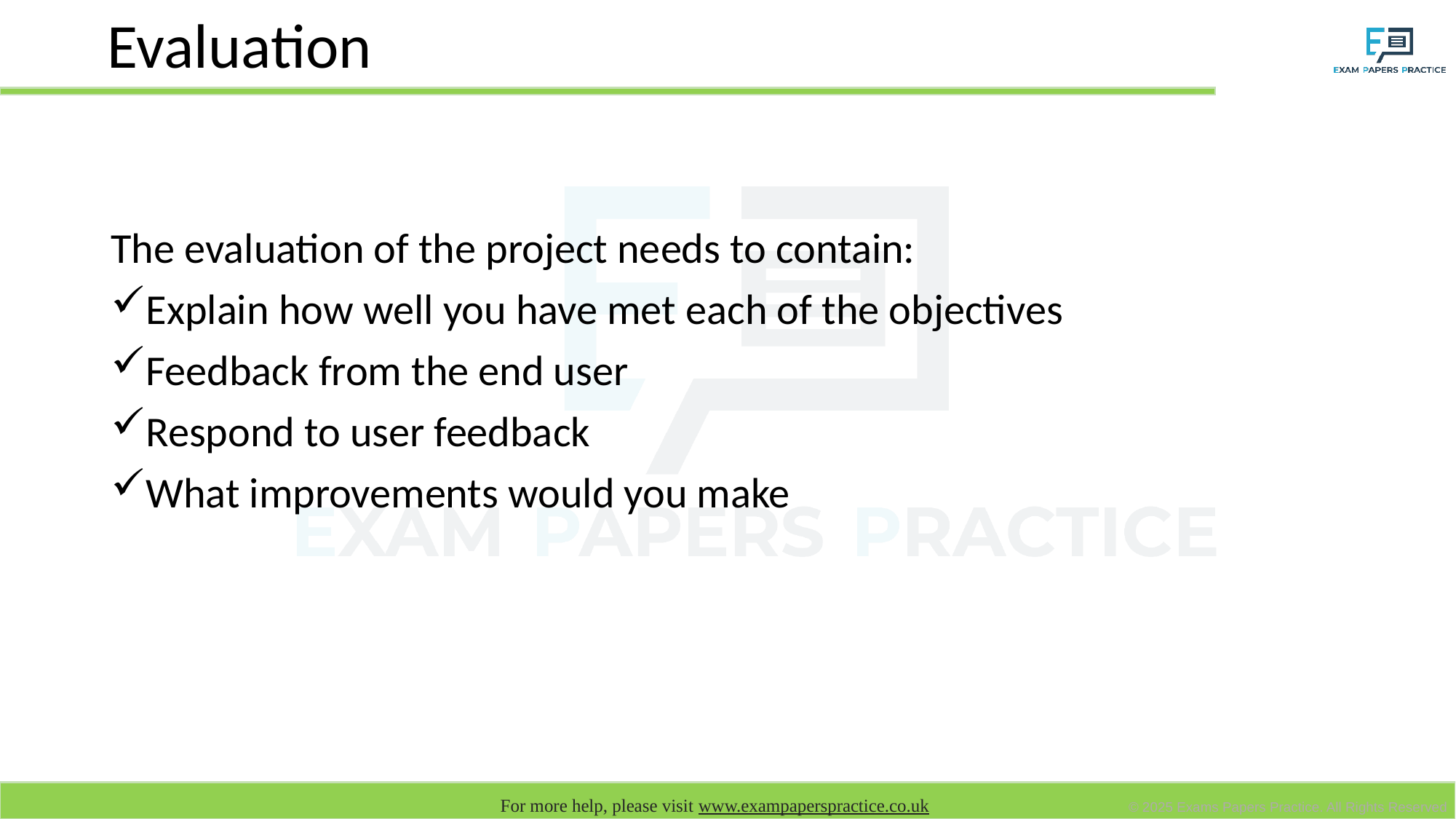

# Evaluation
The evaluation of the project needs to contain:
Explain how well you have met each of the objectives
Feedback from the end user
Respond to user feedback
What improvements would you make